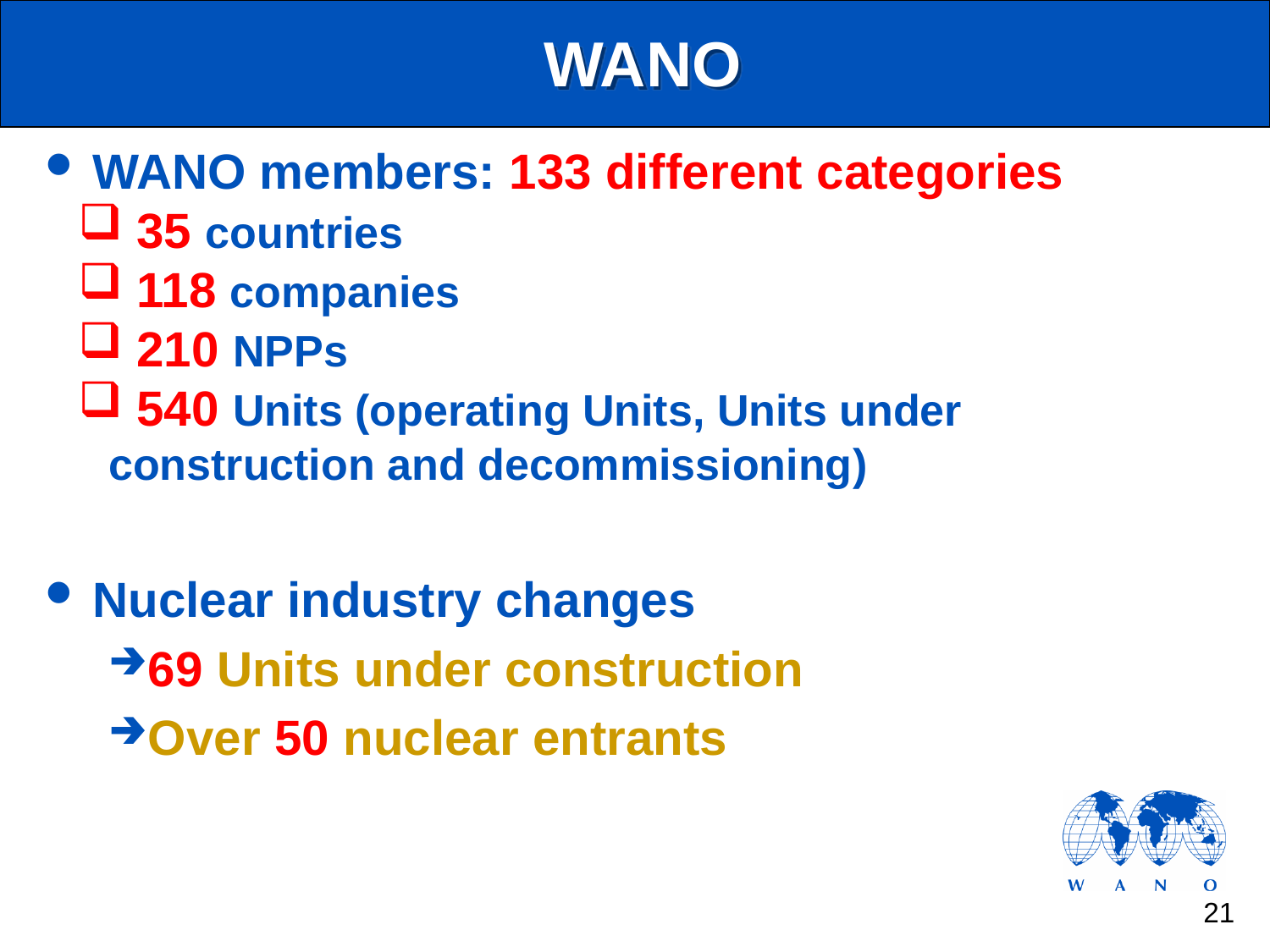

WANO
WANO members: 133 different categories
 35 countries
 118 companies
 210 NPPs
 540 Units (operating Units, Units under construction and decommissioning)

Nuclear industry changes
69 Units under construction
Over 50 nuclear entrants

21